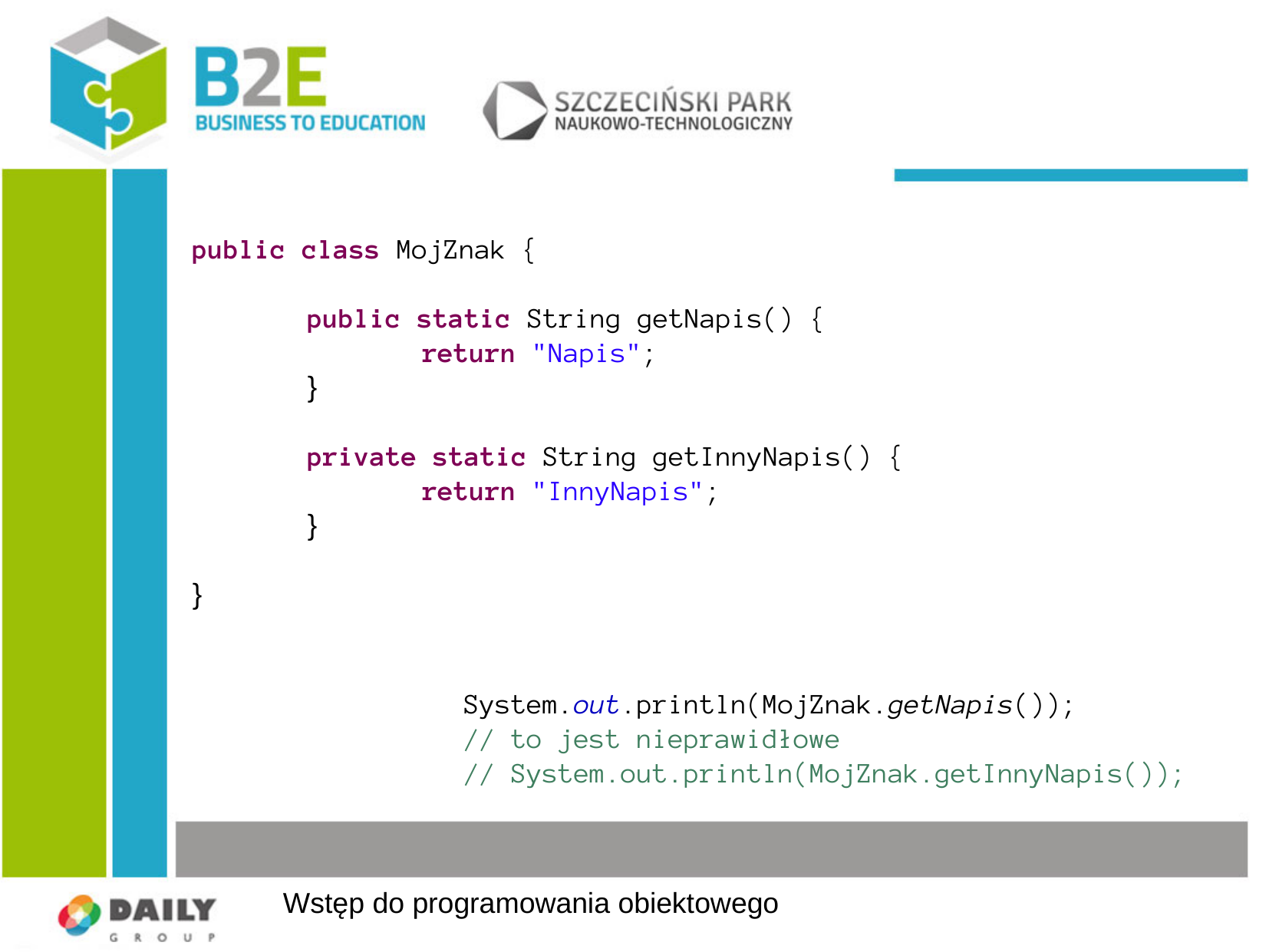

public class MojZnak {

	public static String getNapis() {
		return "Napis";
	}

	private static String getInnyNapis() {
		return "InnyNapis";
	}

}
System.out.println(MojZnak.getNapis());
// to jest nieprawidłowe
// System.out.println(MojZnak.getInnyNapis());

Wstęp do programowania obiektowego